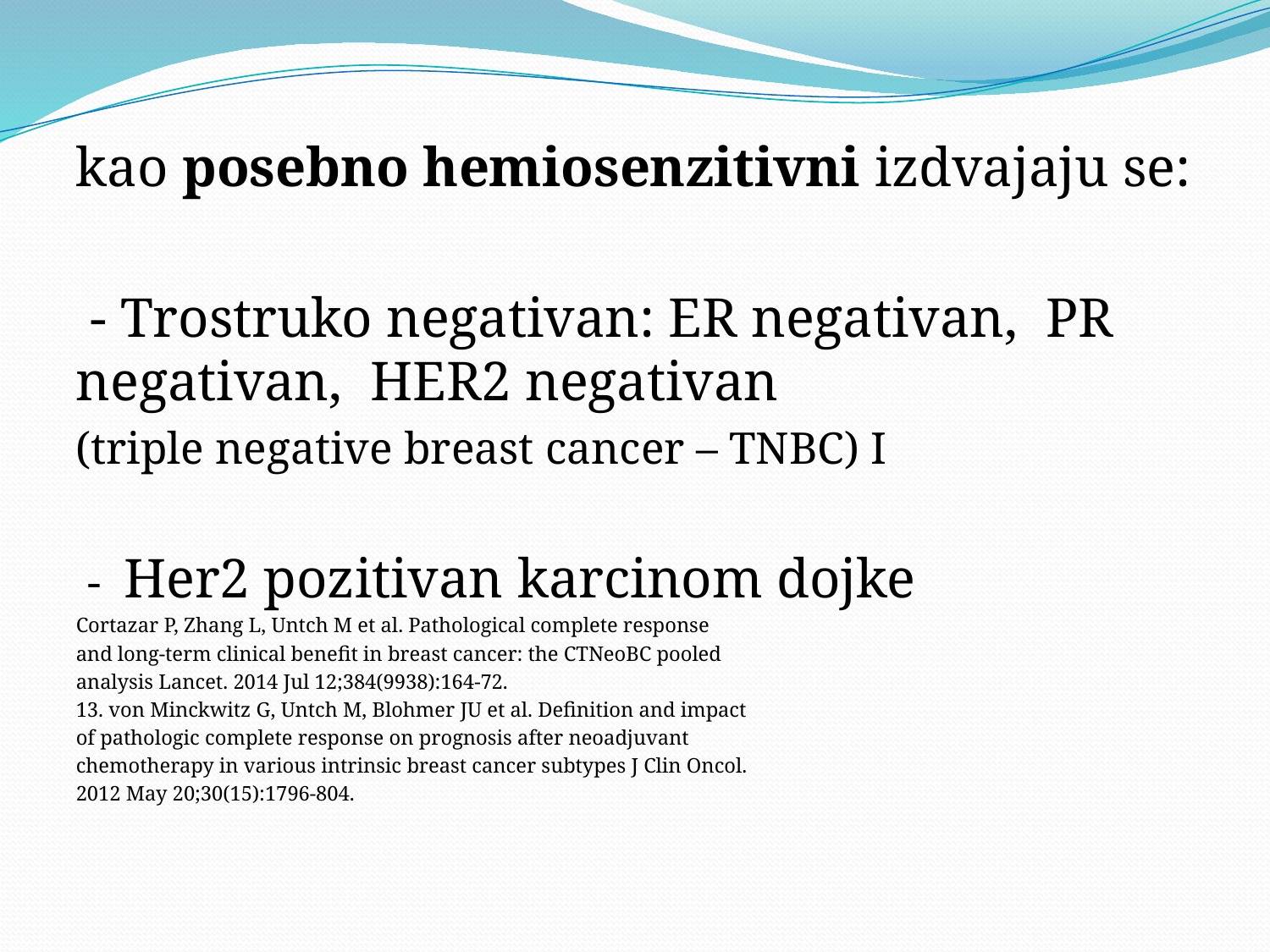

kao posebno hemiosenzitivni izdvajaju se:

 - Trostruko negativan: ER negativan,  PR negativan,  HER2 negativan
(triple negative breast cancer – TNBC) I

 -  Her2 pozitivan karcinom dojke
Cortazar P, Zhang L, Untch M et al. Pathological complete response
and long-term clinical benefit in breast cancer: the CTNeoBC pooled
analysis Lancet. 2014 Jul 12;384(9938):164-72.
13. von Minckwitz G, Untch M, Blohmer JU et al. Definition and impact
of pathologic complete response on prognosis after neoadjuvant
chemotherapy in various intrinsic breast cancer subtypes J Clin Oncol.
2012 May 20;30(15):1796-804.